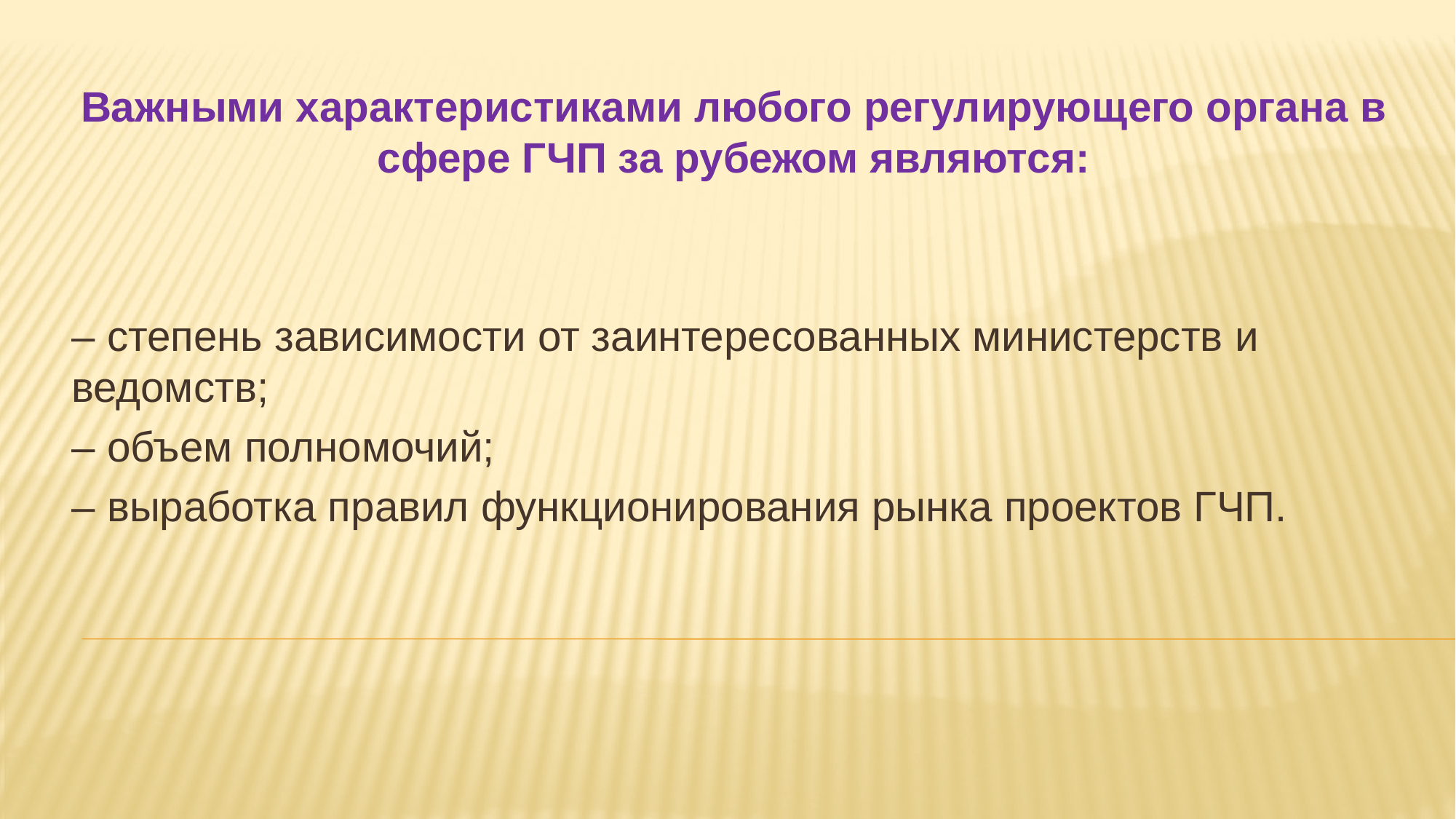

Важными характеристиками любого регулирующего органа в сфере ГЧП за рубежом являются:

– степень зависимости от заинтересованных министерств и ведомств;
– объем полномочий;
– выработка правил функционирования рынка проектов ГЧП.